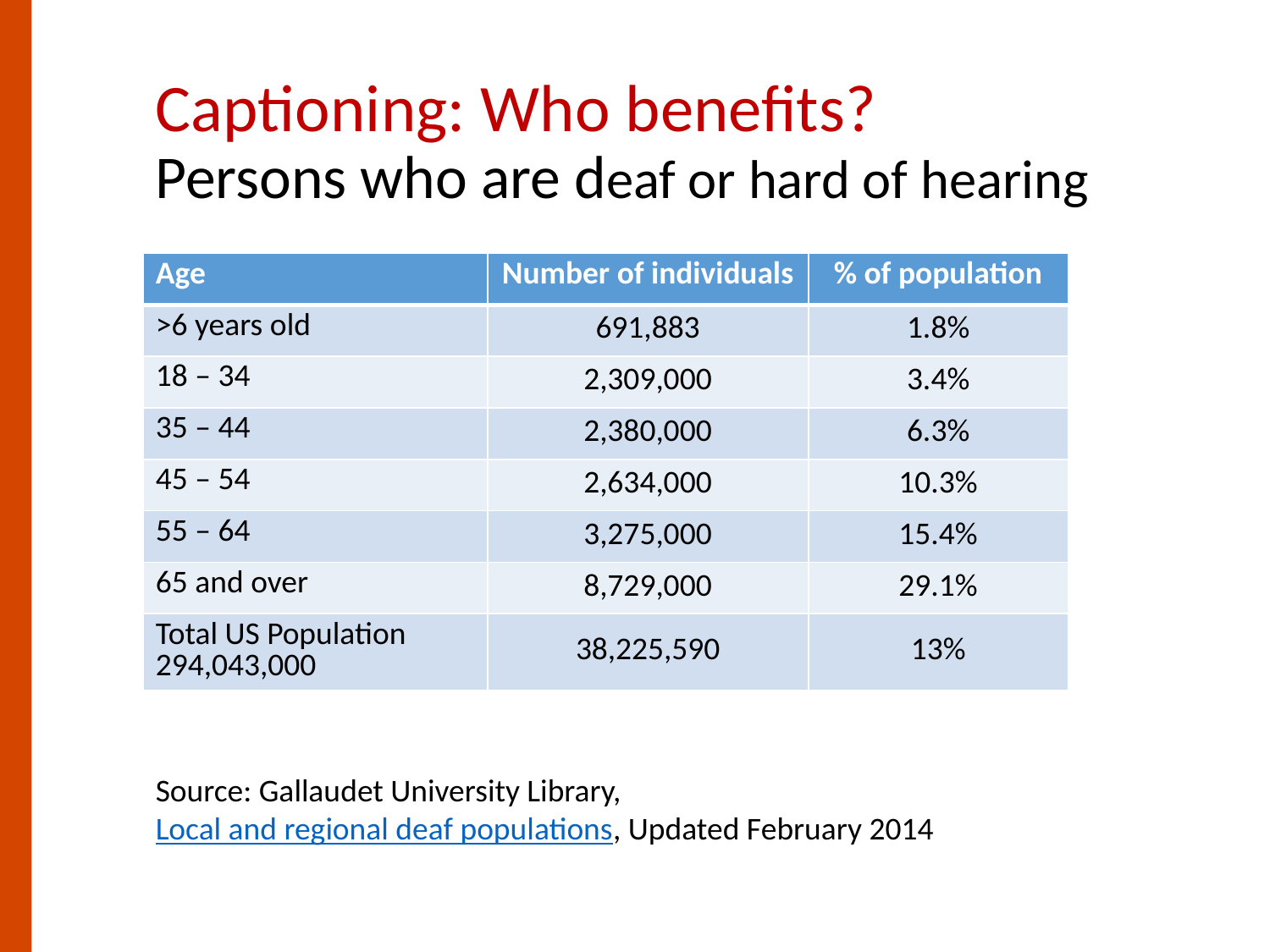

# Captioning: Who benefits? Persons who are deaf or hard of hearing
| Age | Number of individuals | % of population |
| --- | --- | --- |
| >6 years old | 691,883 | 1.8% |
| 18 – 34 | 2,309,000 | 3.4% |
| 35 – 44 | 2,380,000 | 6.3% |
| 45 – 54 | 2,634,000 | 10.3% |
| 55 – 64 | 3,275,000 | 15.4% |
| 65 and over | 8,729,000 | 29.1% |
| Total US Population 294,043,000 | 38,225,590 | 13% |
Source: Gallaudet University Library, Local and regional deaf populations, Updated February 2014